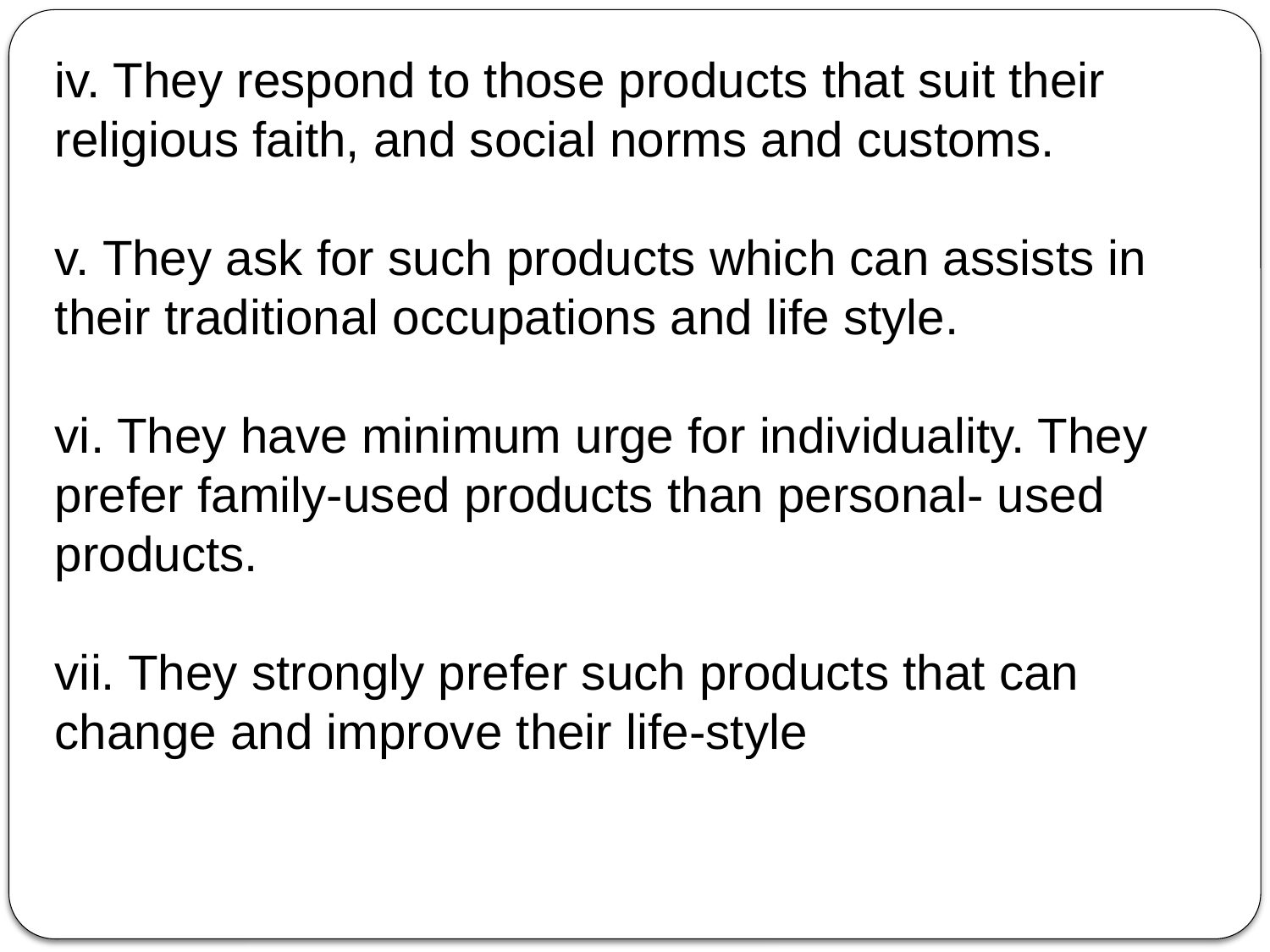

iv. They respond to those products that suit their religious faith, and social norms and customs.

v. They ask for such products which can assists in their traditional occupations and life style.

vi. They have minimum urge for individuality. They prefer family-used products than personal- used
products.

vii. They strongly prefer such products that can change and improve their life-style